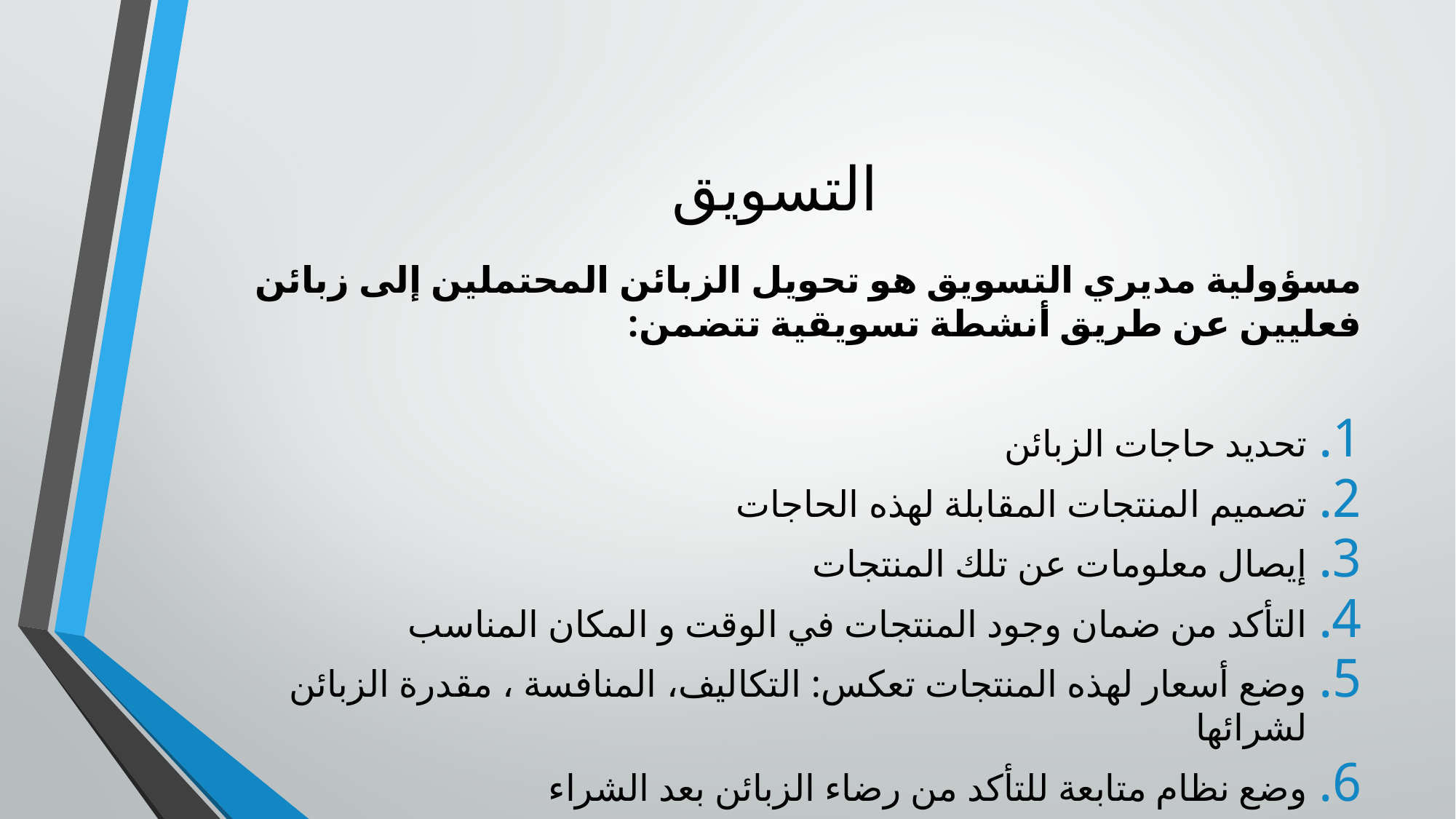

# التسويق
مسؤولية مديري التسويق هو تحويل الزبائن المحتملين إلى زبائن فعليين عن طريق أنشطة تسويقية تتضمن:

تحديد حاجات الزبائن
تصميم المنتجات المقابلة لهذه الحاجات
إيصال معلومات عن تلك المنتجات
التأكد من ضمان وجود المنتجات في الوقت و المكان المناسب
وضع أسعار لهذه المنتجات تعكس: التكاليف، المنافسة ، مقدرة الزبائن لشرائها
وضع نظام متابعة للتأكد من رضاء الزبائن بعد الشراء